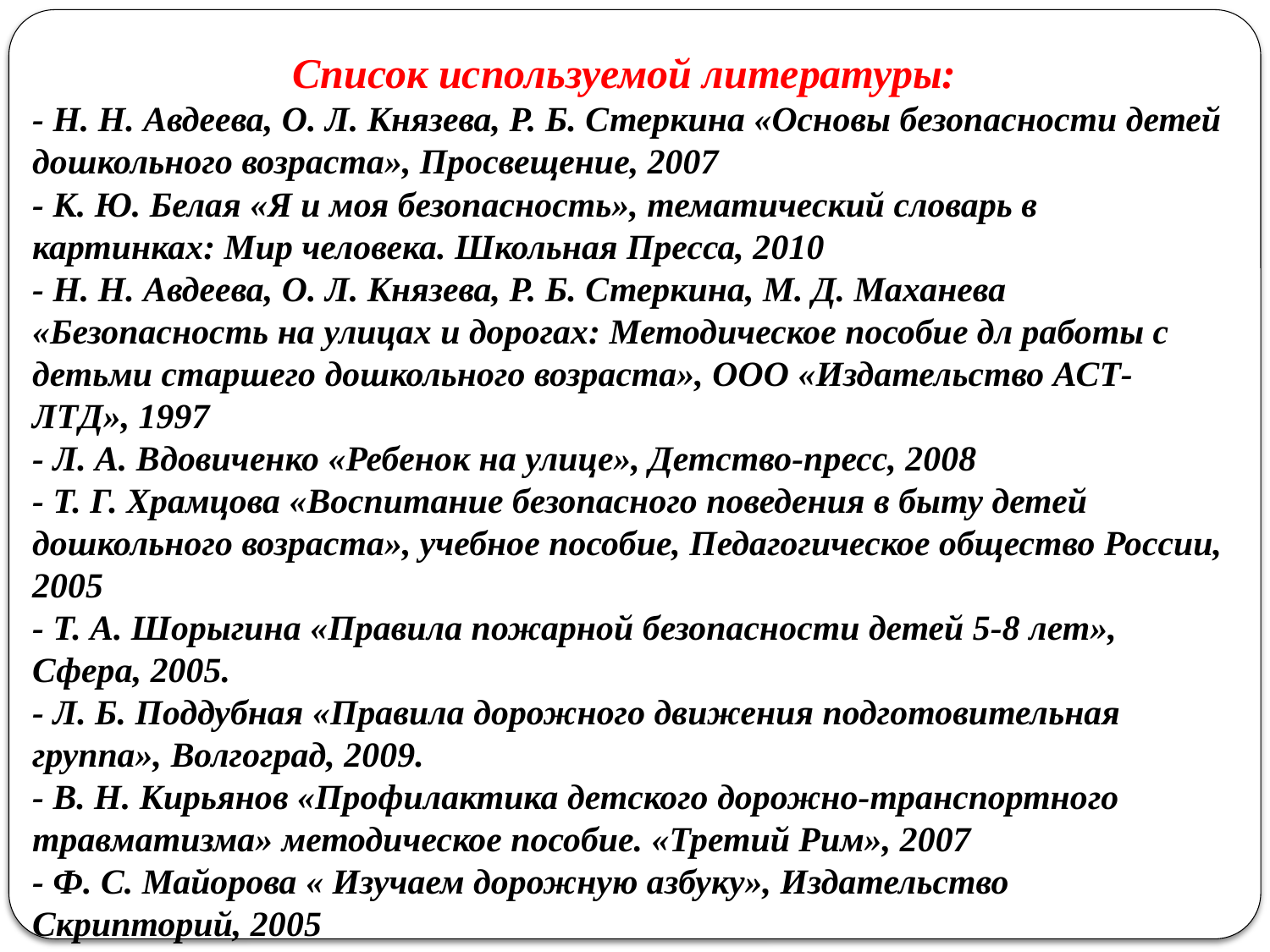

Список используемой литературы:
- Н. Н. Авдеева, О. Л. Князева, Р. Б. Стеркина «Основы безопасности детей дошкольного возраста», Просвещение, 2007
- К. Ю. Белая «Я и моя безопасность», тематический словарь в картинках: Мир человека. Школьная Пресса, 2010
- Н. Н. Авдеева, О. Л. Князева, Р. Б. Стеркина, М. Д. Маханева «Безопасность на улицах и дорогах: Методическое пособие дл работы с детьми старшего дошкольного возраста», ООО «Издательство АСТ-ЛТД», 1997
- Л. А. Вдовиченко «Ребенок на улице», Детство-пресс, 2008
- Т. Г. Храмцова «Воспитание безопасного поведения в быту детей дошкольного возраста», учебное пособие, Педагогическое общество России, 2005
- Т. А. Шорыгина «Правила пожарной безопасности детей 5-8 лет», Сфера, 2005.
- Л. Б. Поддубная «Правила дорожного движения подготовительная группа», Волгоград, 2009.
- В. Н. Кирьянов «Профилактика детского дорожно-транспортного травматизма» методическое пособие. «Третий Рим», 2007
- Ф. С. Майорова « Изучаем дорожную азбуку», Издательство Скрипторий, 2005